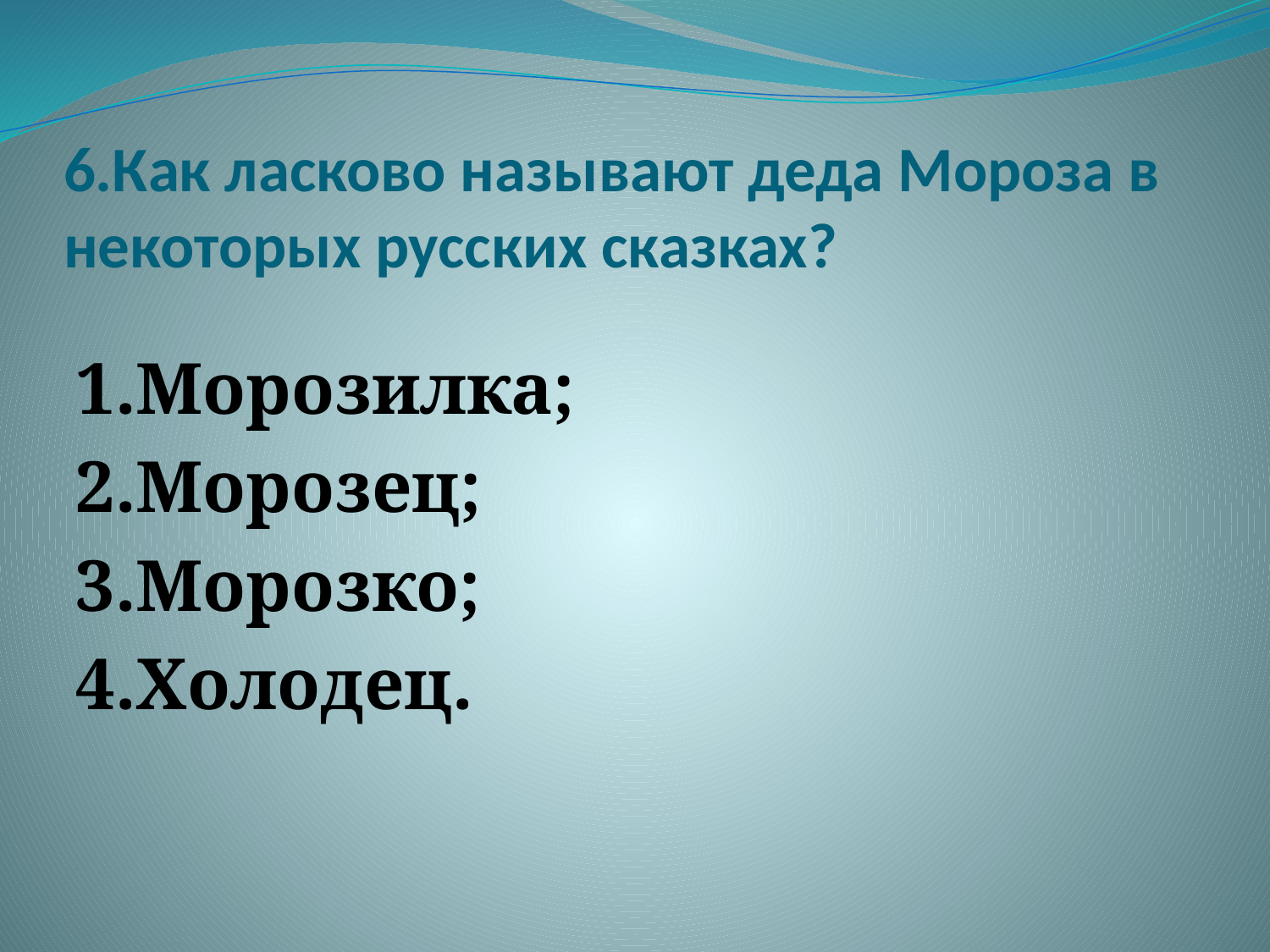

# 6.Как ласково называют деда Мороза в некоторых русских сказках?
1.Морозилка;
2.Морозец;
3.Морозко;
4.Холодец.